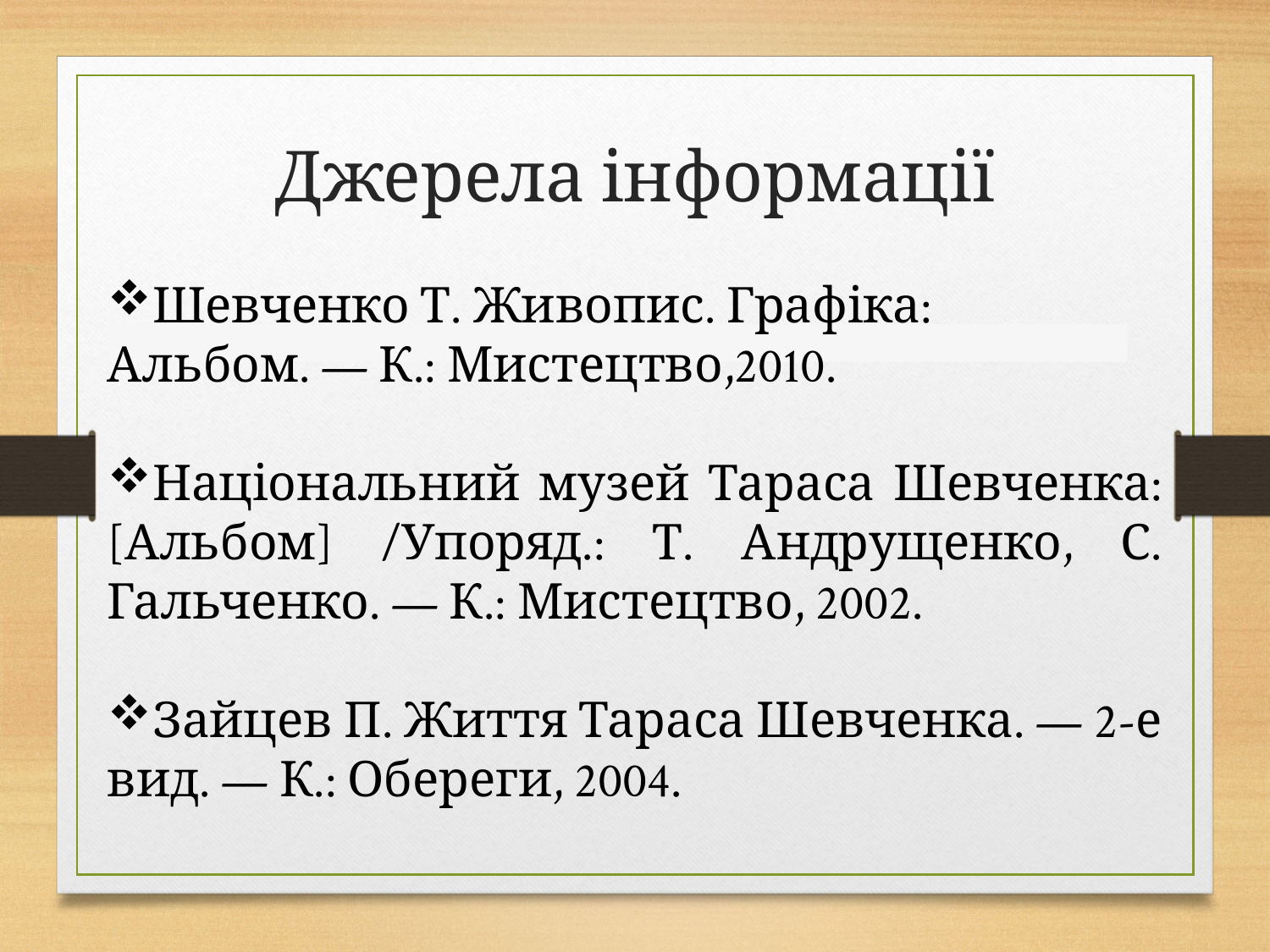

# Джерела інформації
Шевченко Т. Живопис. Графіка: Альбом. — К.: Мистецтво,2010.

Національний музей Тараса Шевченка: [Альбом] /Упоряд.: Т. Андрущенко, С. Гальченко. — К.: Мистецтво, 2002.

Зайцев П. Життя Тараса Шевченка. — 2-е вид. — К.: Обереги, 2004.